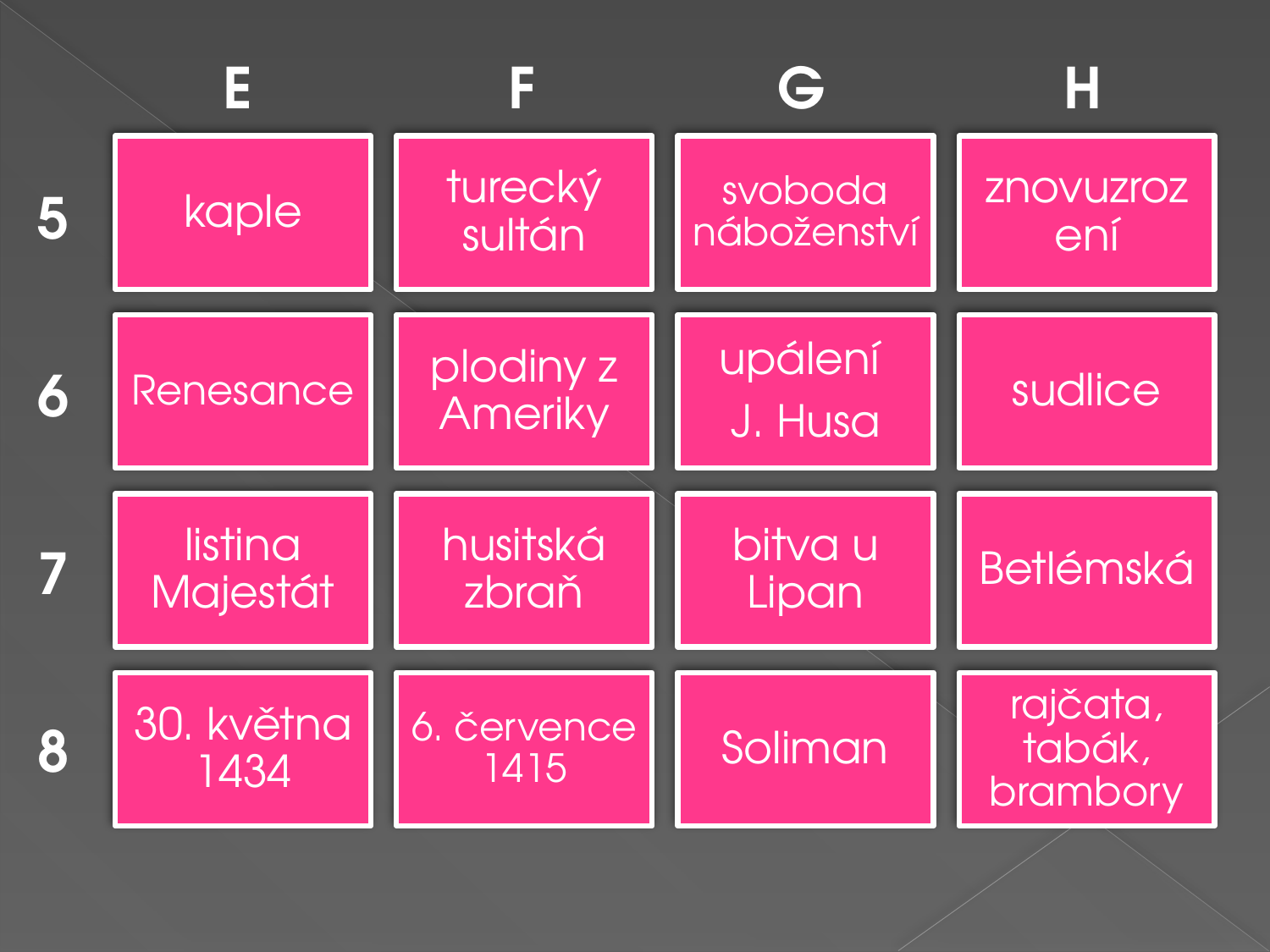

E	   		F	         G         	   H
kaple
turecký sultán
svoboda náboženství
znovuzrození
Renesance
plodiny z Ameriky
upálení
J. Husa
sudlice
listina Majestát
husitská zbraň
bitva u Lipan
Betlémská
30. května 1434
6. července 1415
Soliman
rajčata, tabák, brambory
5

6

7

8